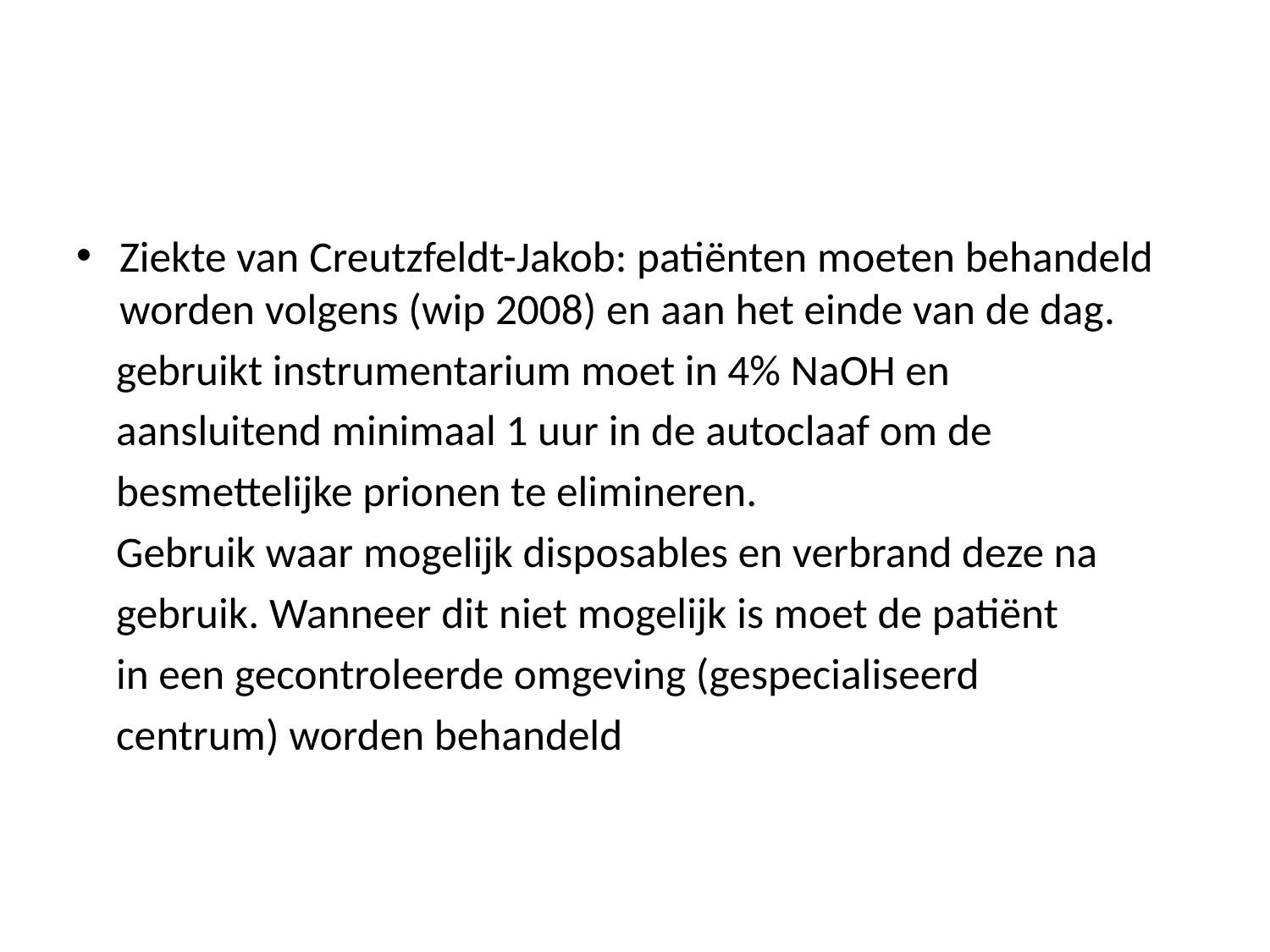

Ziekte van Creutzfeldt-Jakob: patiënten moeten behandeld worden volgens (wip 2008) en aan het einde van de dag.
    gebruikt instrumentarium moet in 4% NaOH en
    aansluitend minimaal 1 uur in de autoclaaf om de
    besmettelijke prionen te elimineren.
    Gebruik waar mogelijk disposables en verbrand deze na
    gebruik. Wanneer dit niet mogelijk is moet de patiënt
    in een gecontroleerde omgeving (gespecialiseerd
    centrum) worden behandeld